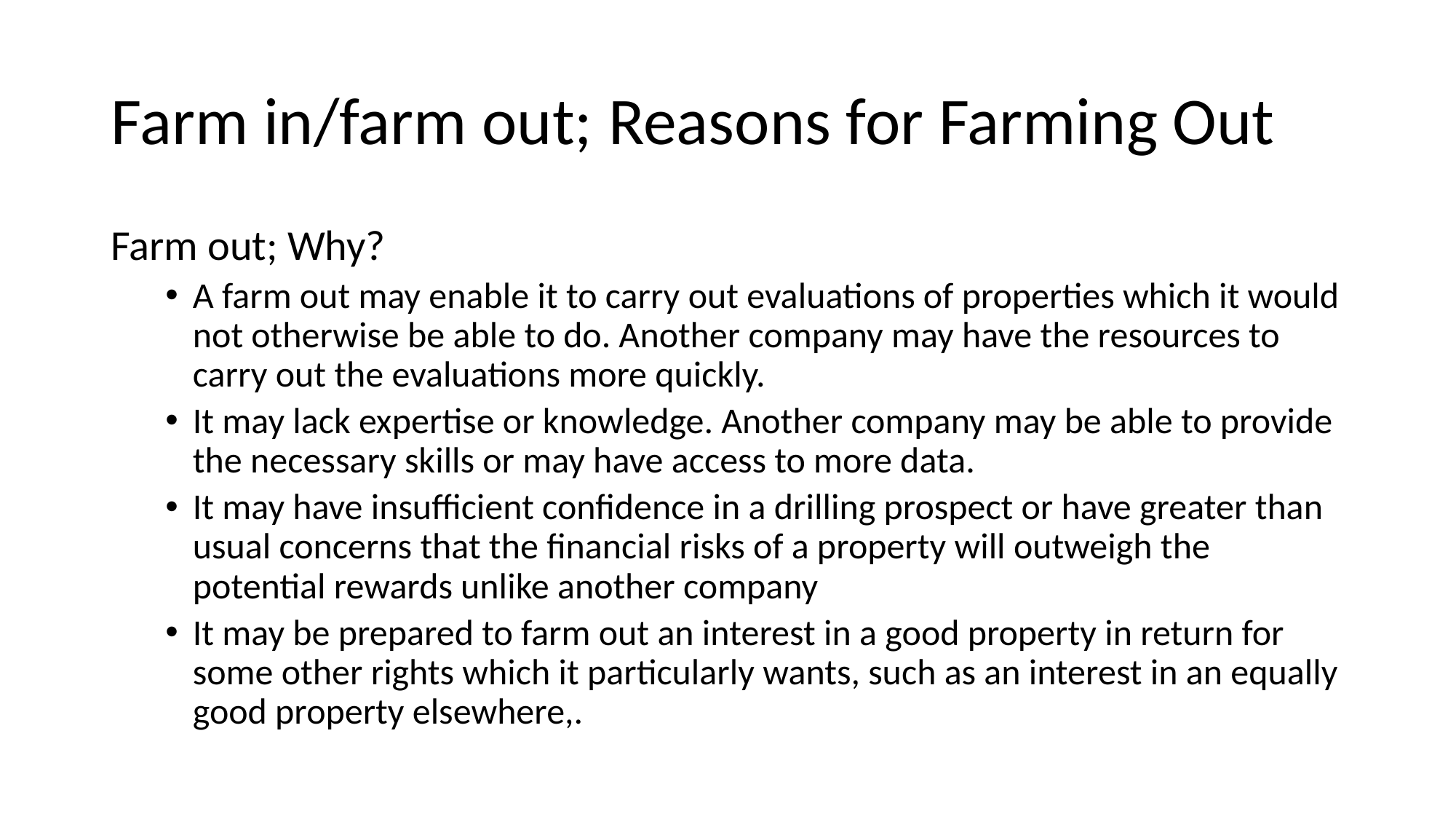

# Farm in/farm out; Reasons for Farming Out
Farm out; Why?
A farm out may enable it to carry out evaluations of properties which it would not otherwise be able to do. Another company may have the resources to carry out the evaluations more quickly.
It may lack expertise or knowledge. Another company may be able to provide the necessary skills or may have access to more data.
It may have insufficient confidence in a drilling prospect or have greater than usual concerns that the financial risks of a property will outweigh the potential rewards unlike another company
It may be prepared to farm out an interest in a good property in return for some other rights which it particularly wants, such as an interest in an equally good property elsewhere,.